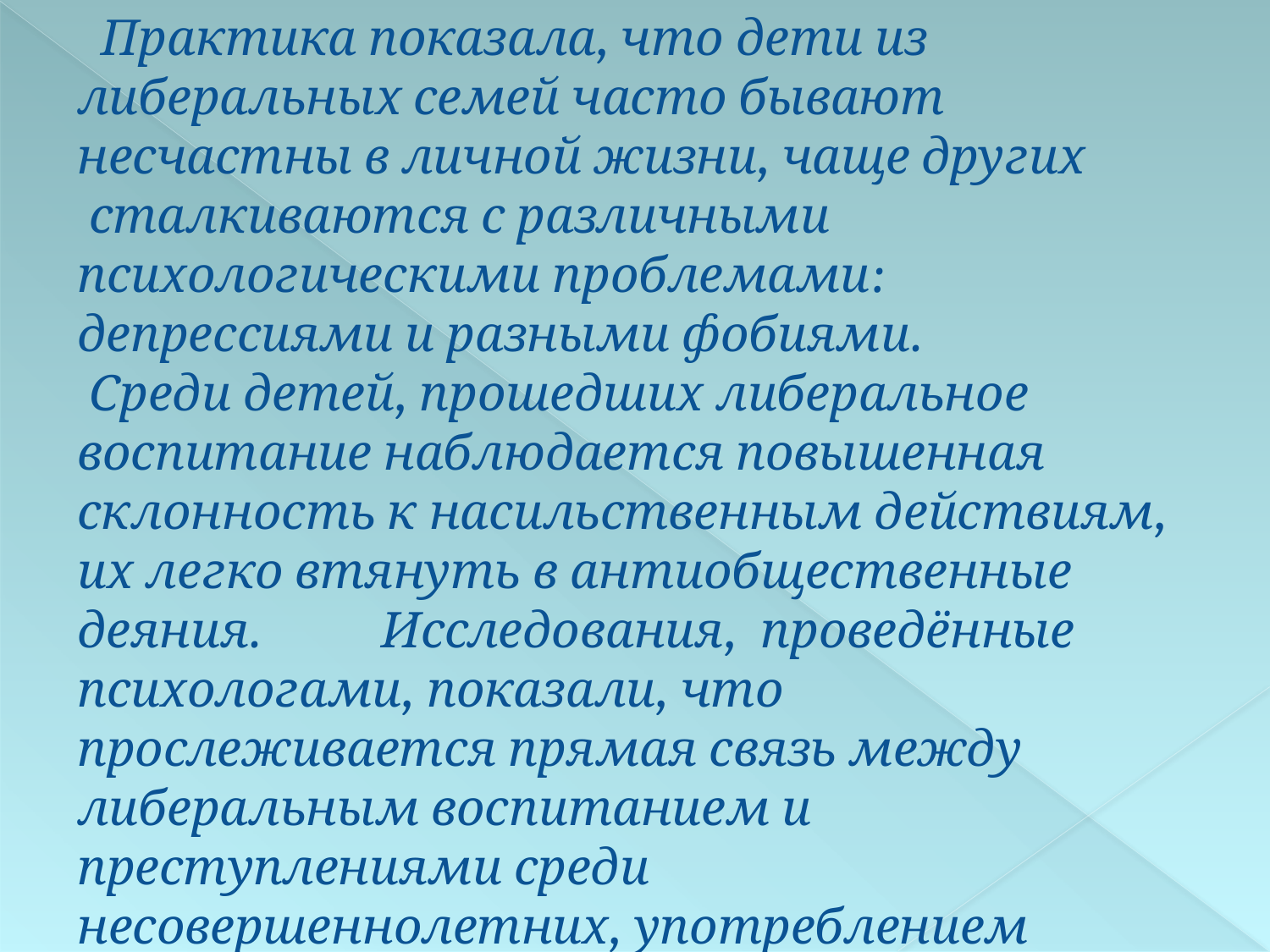

Практика показала, что дети из либеральных семей часто бывают несчастны в личной жизни, чаще других  сталкиваются с различными психологическими проблемами: депрессиями и разными фобиями.
 Среди детей, прошедших либеральное воспитание наблюдается повышенная склонность к насильственным действиям, их легко втянуть в антиобщественные деяния.          Исследования,  проведённые психологами, показали, что прослеживается прямая связь между либеральным воспитанием и  преступлениями среди несовершеннолетних, употреблением наркотиков и алкоголя, ранней половой жизнью.